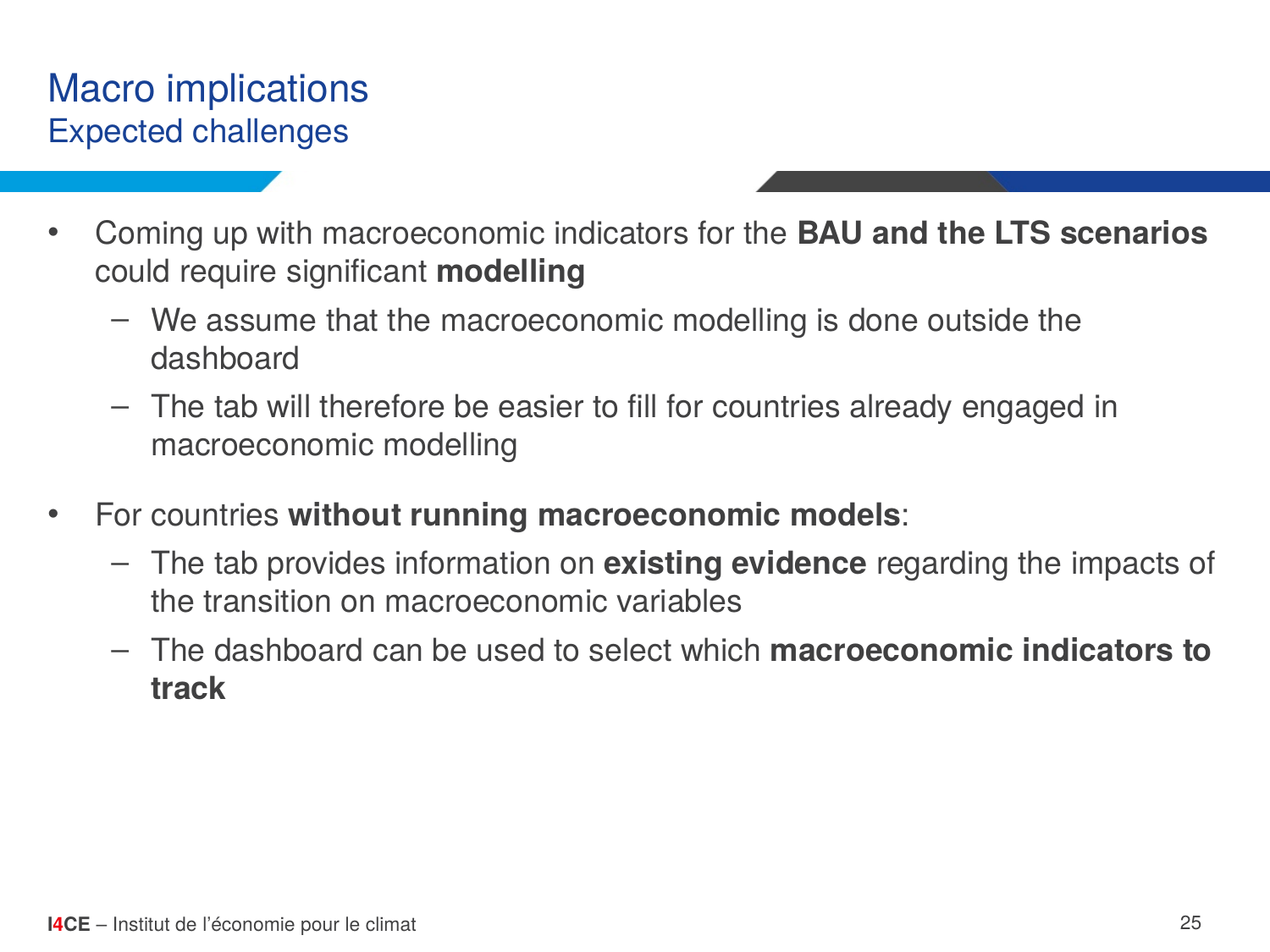

# Macro implications Expected challenges
Coming up with macroeconomic indicators for the BAU and the LTS scenarios could require significant modelling
We assume that the macroeconomic modelling is done outside the dashboard
The tab will therefore be easier to fill for countries already engaged in macroeconomic modelling
For countries without running macroeconomic models:
The tab provides information on existing evidence regarding the impacts of the transition on macroeconomic variables
The dashboard can be used to select which macroeconomic indicators to track